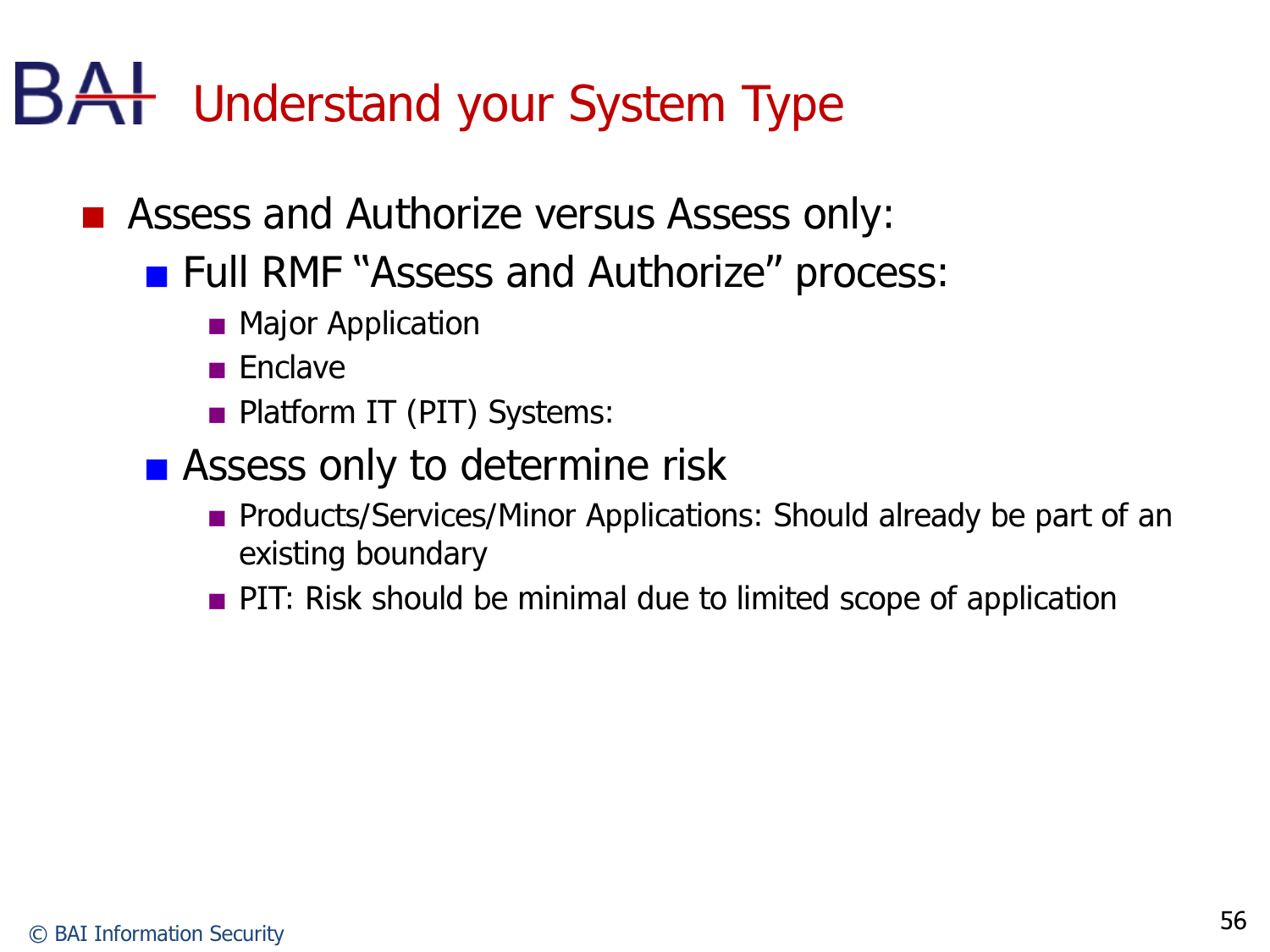

# Understand your System Type
Assess and Authorize versus Assess only:
Full RMF “Assess and Authorize” process:
Major Application
Enclave
Platform IT (PIT) Systems:
Assess only to determine risk
Products/Services/Minor Applications: Should already be part of an existing boundary
PIT: Risk should be minimal due to limited scope of application